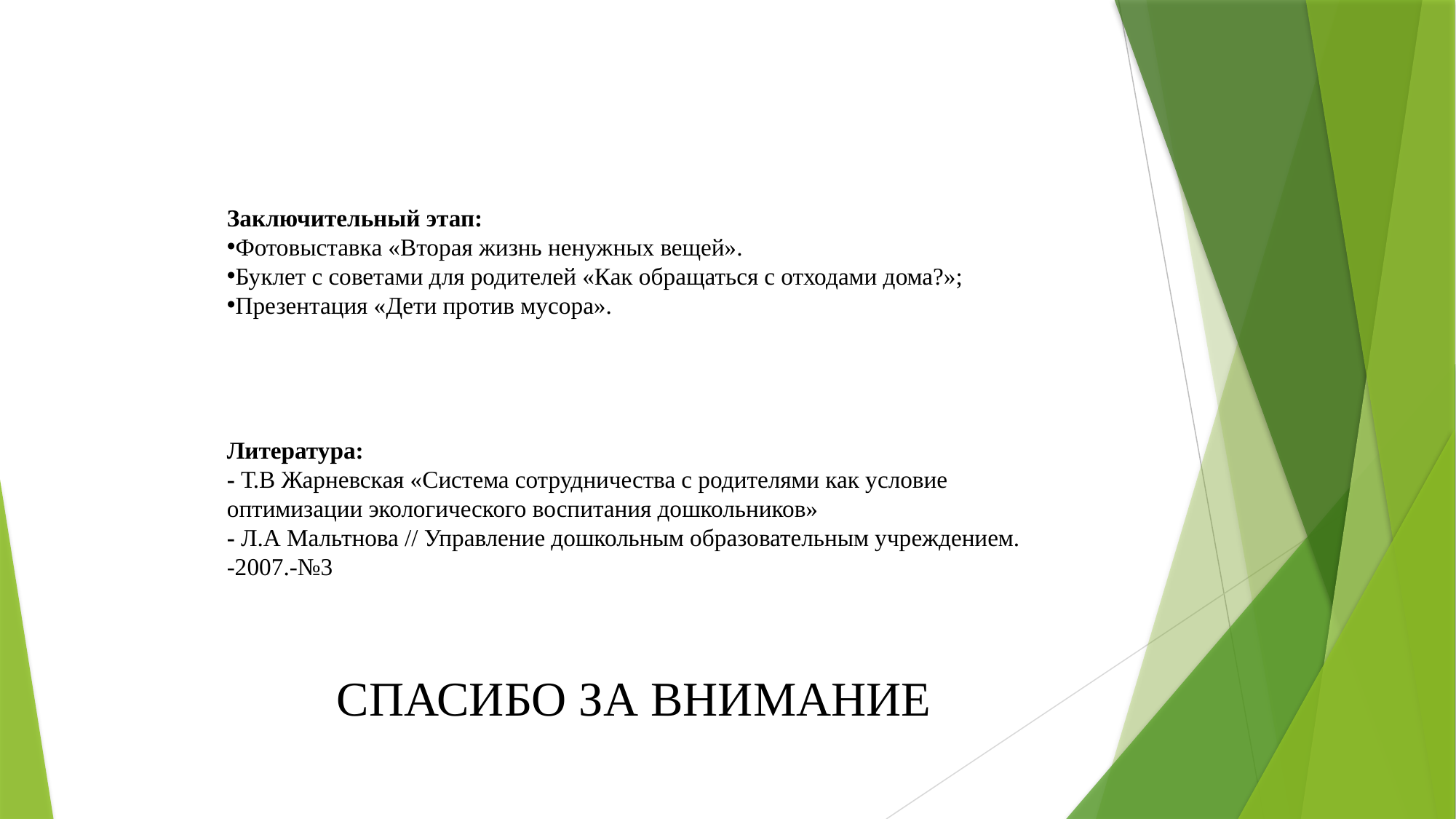

Заключительный этап:
Фотовыставка «Вторая жизнь ненужных вещей».
Буклет с советами для родителей «Как обращаться с отходами дома?»;
Презентация «Дети против мусора».

Литература:
- Т.В Жарневская «Система сотрудничества с родителями как условие оптимизации экологического воспитания дошкольников»
- Л.А Мальтнова // Управление дошкольным образовательным учреждением. -2007.-№3

         СПАСИБО ЗА ВНИМАНИЕ